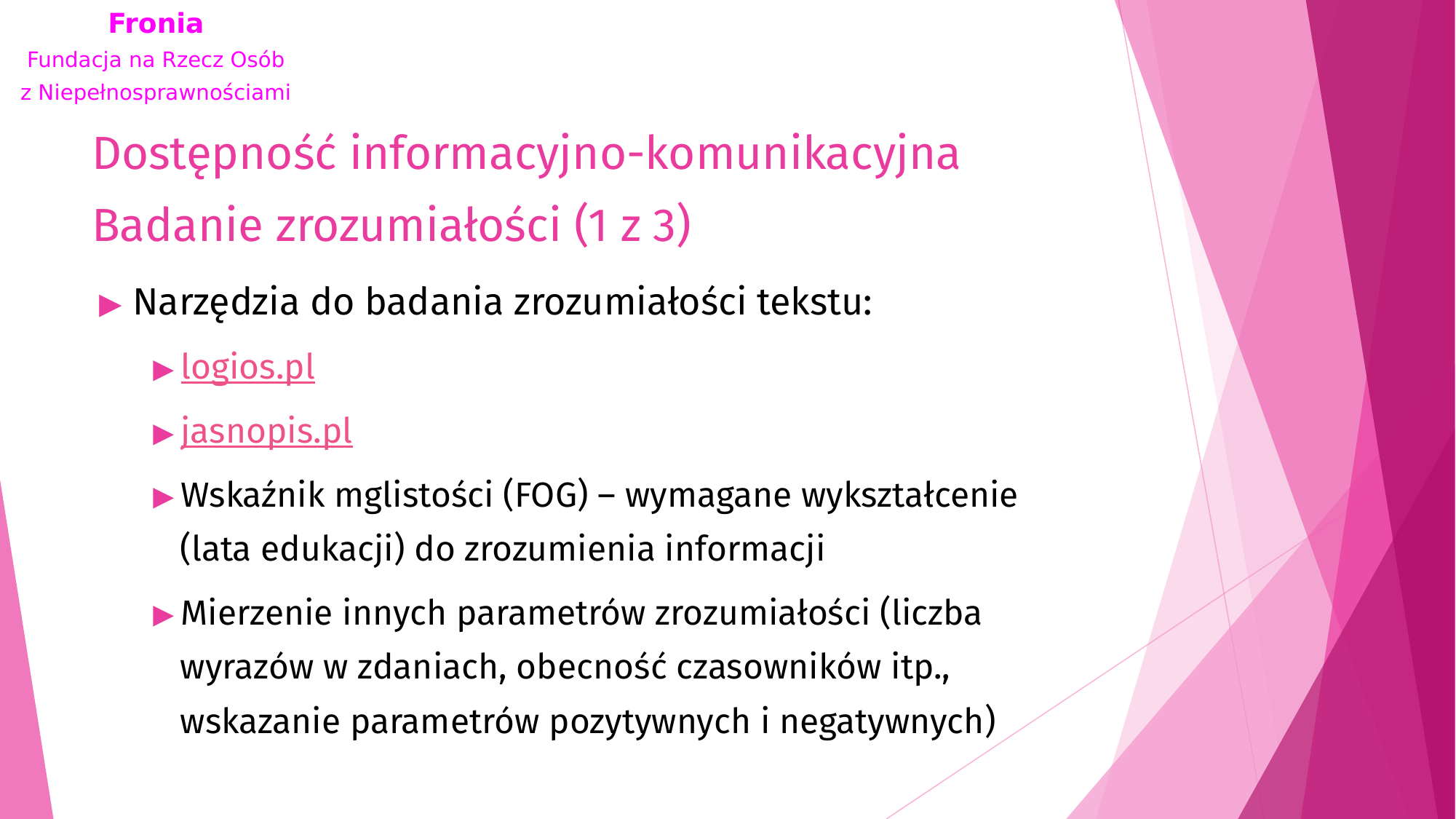

# Dostępność informacyjno-komunikacyjna Badanie zrozumiałości (1 z 3)
Narzędzia do badania zrozumiałości tekstu:
logios.pl
jasnopis.pl
Wskaźnik mglistości (FOG) – wymagane wykształcenie (lata edukacji) do zrozumienia informacji
Mierzenie innych parametrów zrozumiałości (liczba wyrazów w zdaniach, obecność czasowników itp., wskazanie parametrów pozytywnych i negatywnych)